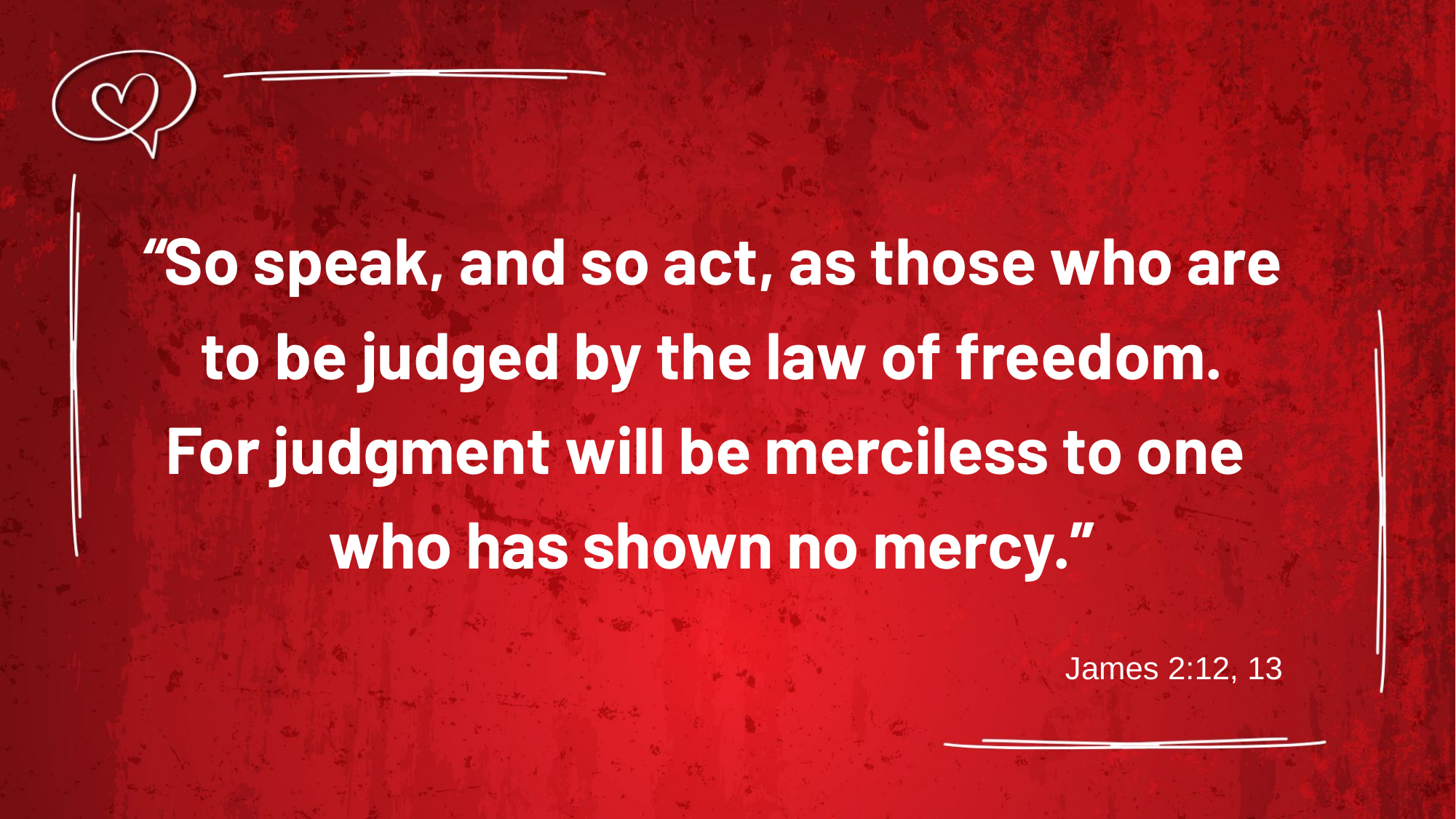

“So speak, and so act, as those who are to be judged by the law of freedom. For judgment will be merciless to one
who has shown no mercy.”

James 2:12, 13